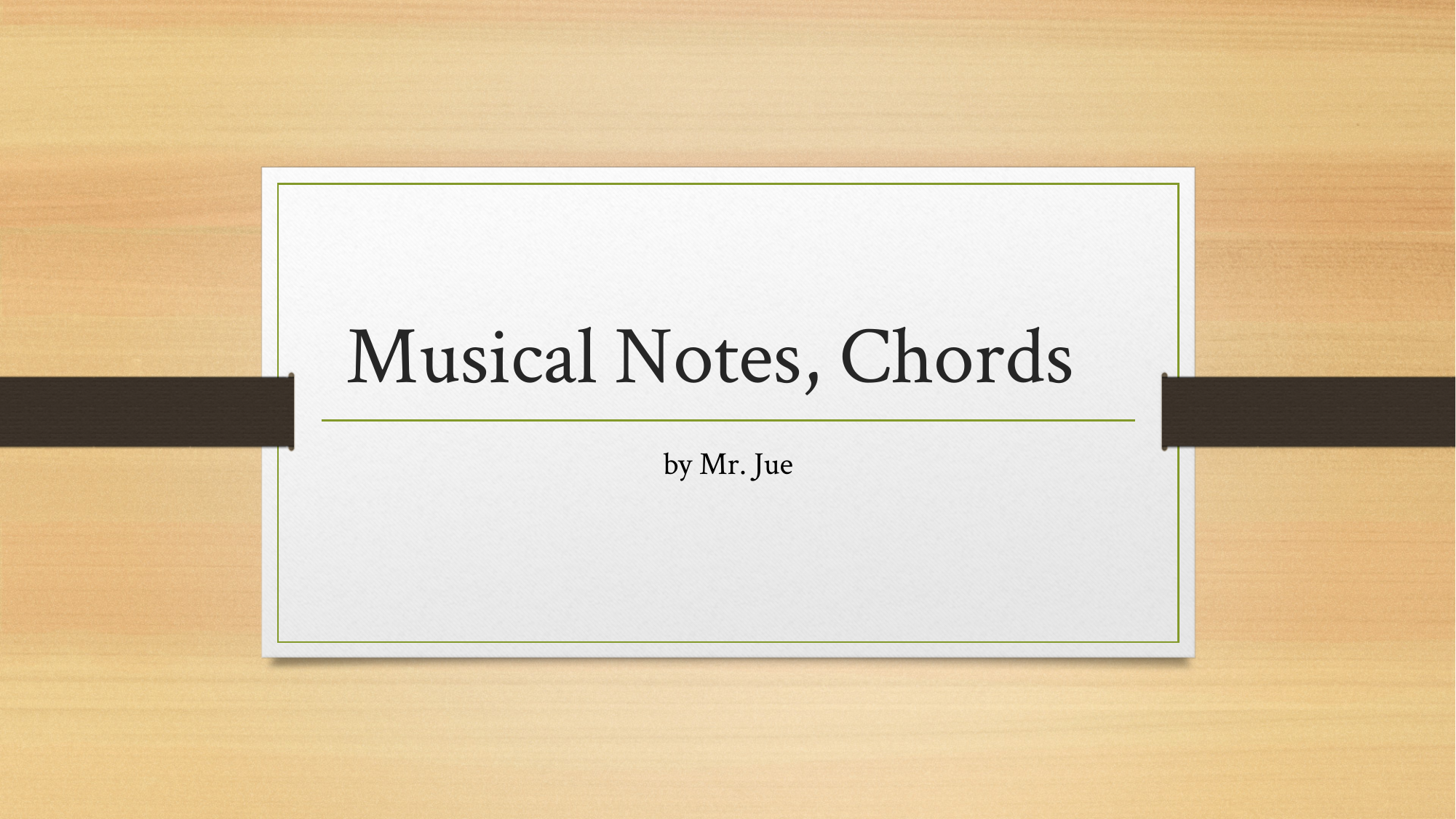

# Musical Notes, Chords
by Mr. Jue